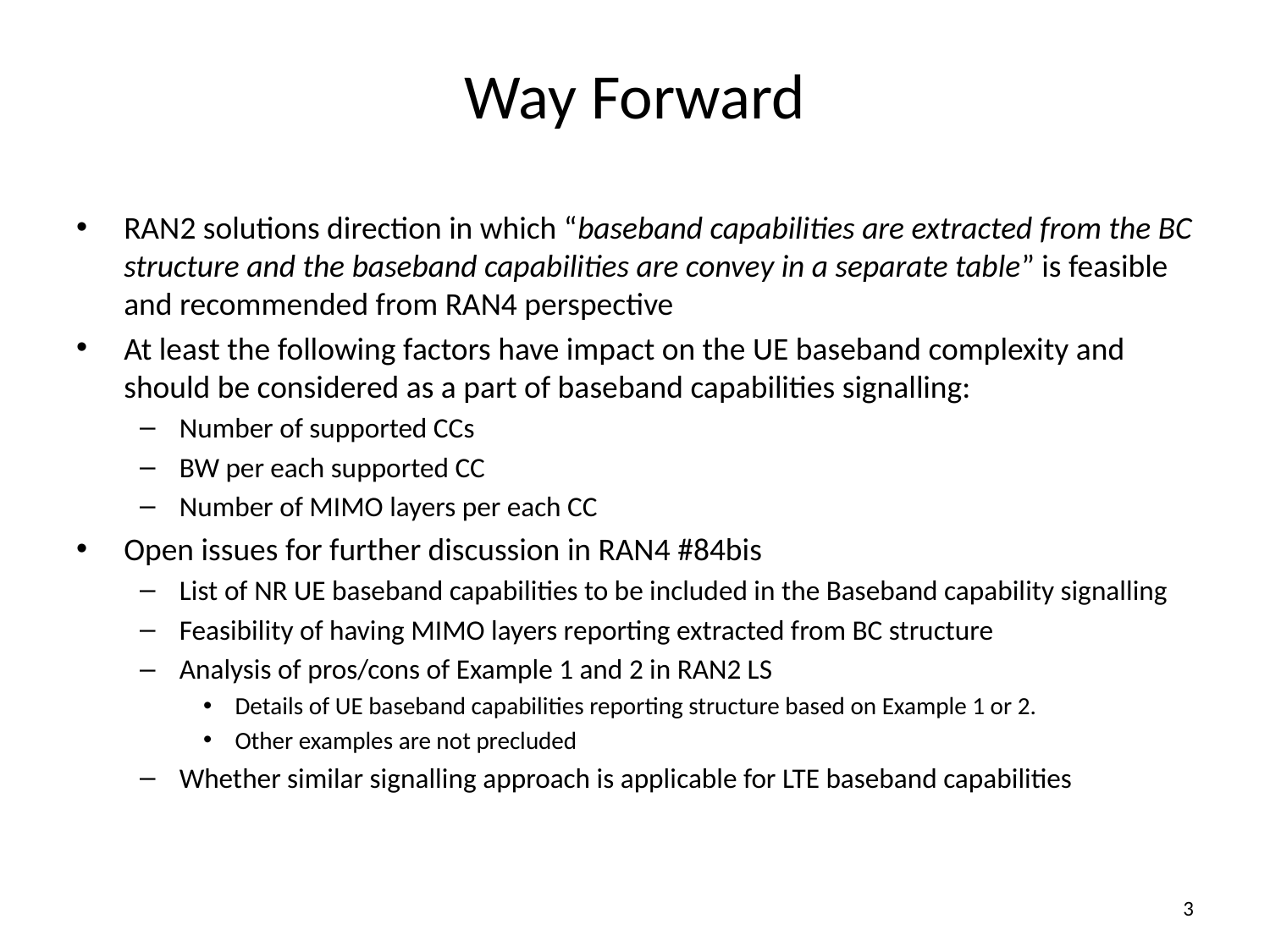

# Way Forward
RAN2 solutions direction in which “baseband capabilities are extracted from the BC structure and the baseband capabilities are convey in a separate table” is feasible and recommended from RAN4 perspective
At least the following factors have impact on the UE baseband complexity and should be considered as a part of baseband capabilities signalling:
Number of supported CCs
BW per each supported CC
Number of MIMO layers per each CC
Open issues for further discussion in RAN4 #84bis
List of NR UE baseband capabilities to be included in the Baseband capability signalling
Feasibility of having MIMO layers reporting extracted from BC structure
Analysis of pros/cons of Example 1 and 2 in RAN2 LS
Details of UE baseband capabilities reporting structure based on Example 1 or 2.
Other examples are not precluded
Whether similar signalling approach is applicable for LTE baseband capabilities

3